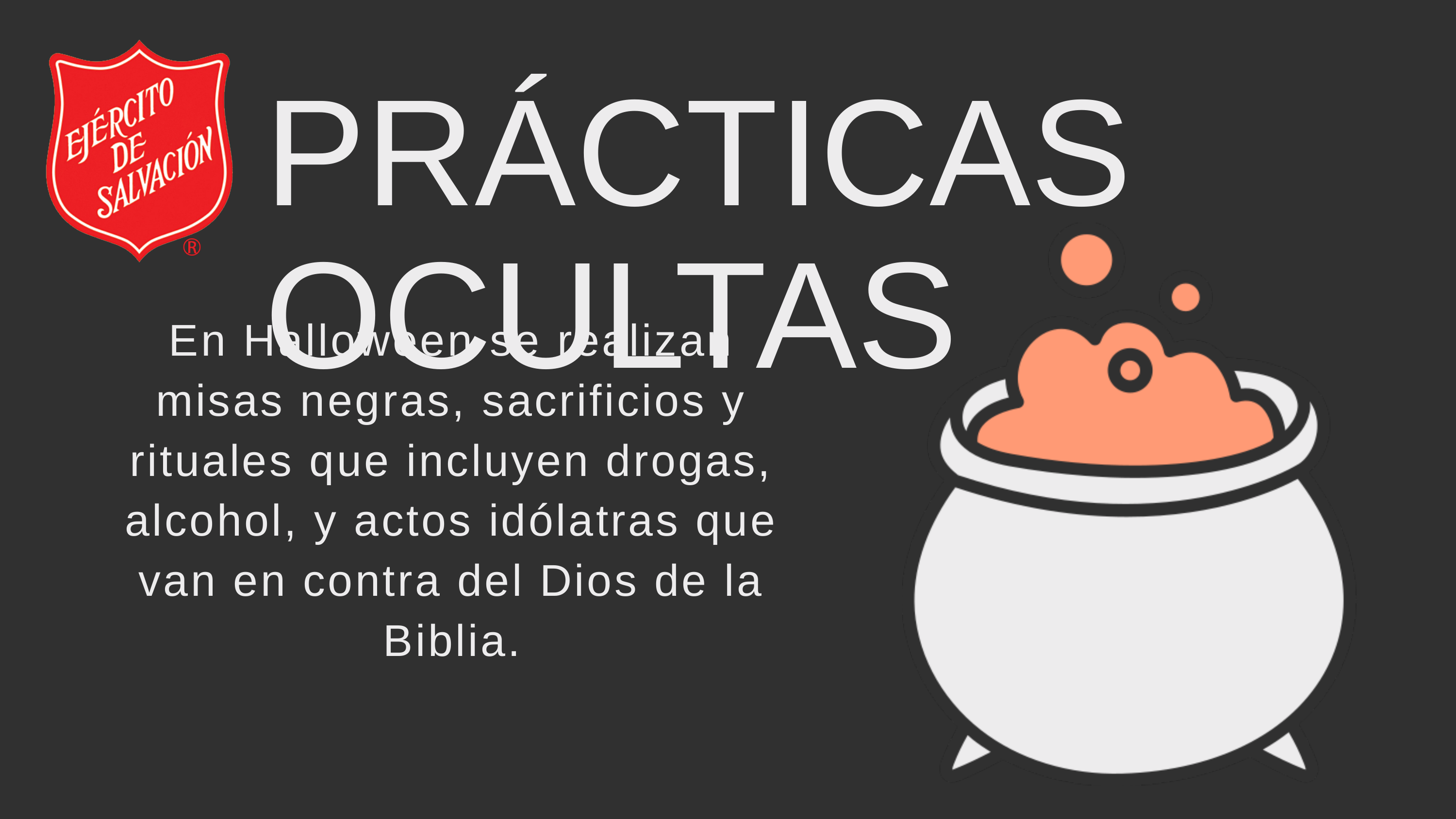

PRÁCTICAS OCULTAS

En Halloween se realizan misas negras, sacrificios y rituales que incluyen drogas, alcohol, y actos idólatras que van en contra del Dios de la Biblia.